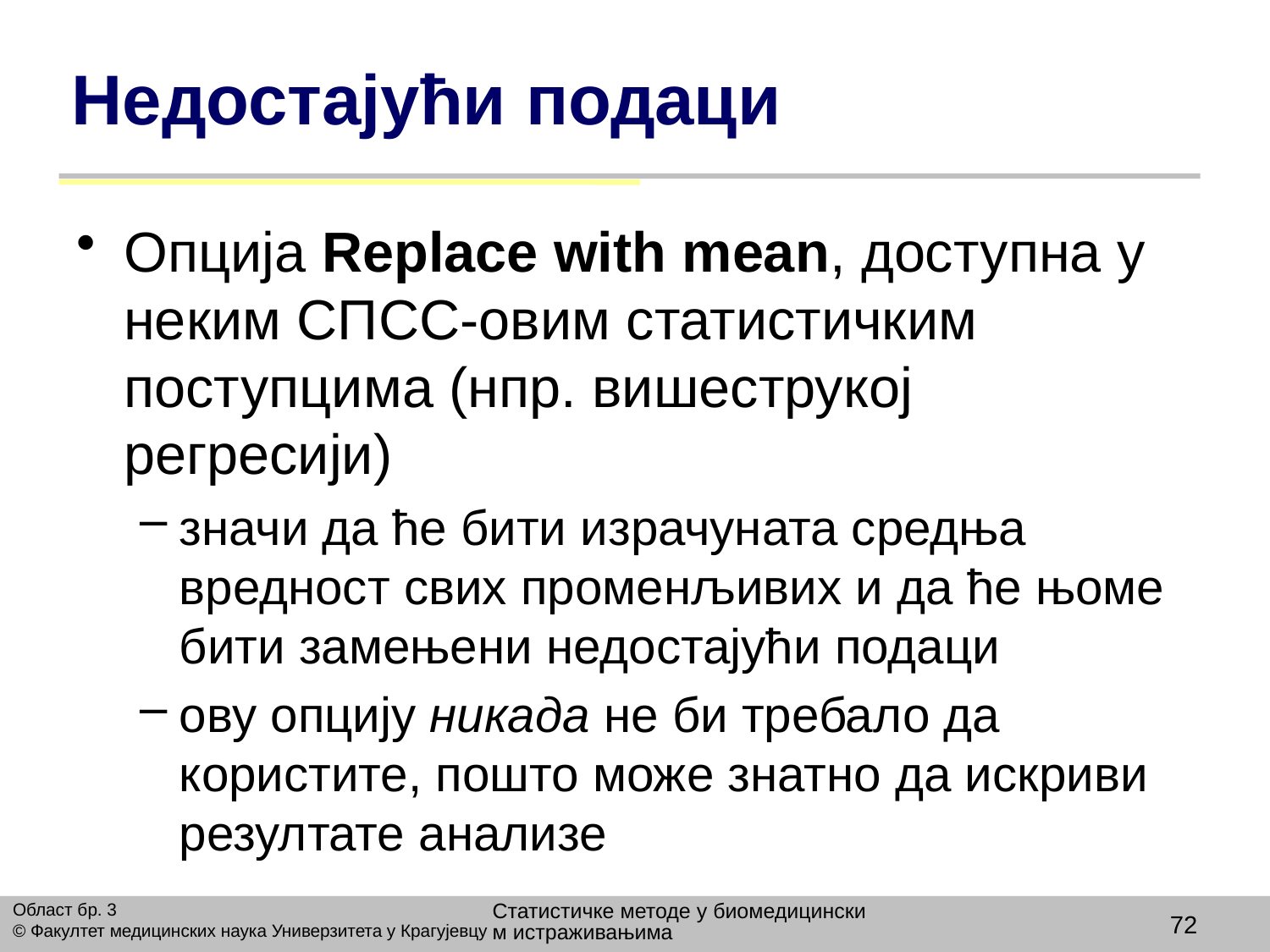

# Недостајући подаци
Опција Replace with mean, доступна у неким СПСС-овим статистичким поступцима (нпр. вишеструкој регресији)
значи да ће бити израчуната средња вредност свих променљивих и да ће њоме бити замењени недостајући подаци
ову опцију никада не би требало да користите, пошто може знатно да искриви резултате анализе

Статистичке методе у биомедицинским истраживањима
Област бр. 3
© Факултет медицинских наука Универзитета у Крагујевцу
72